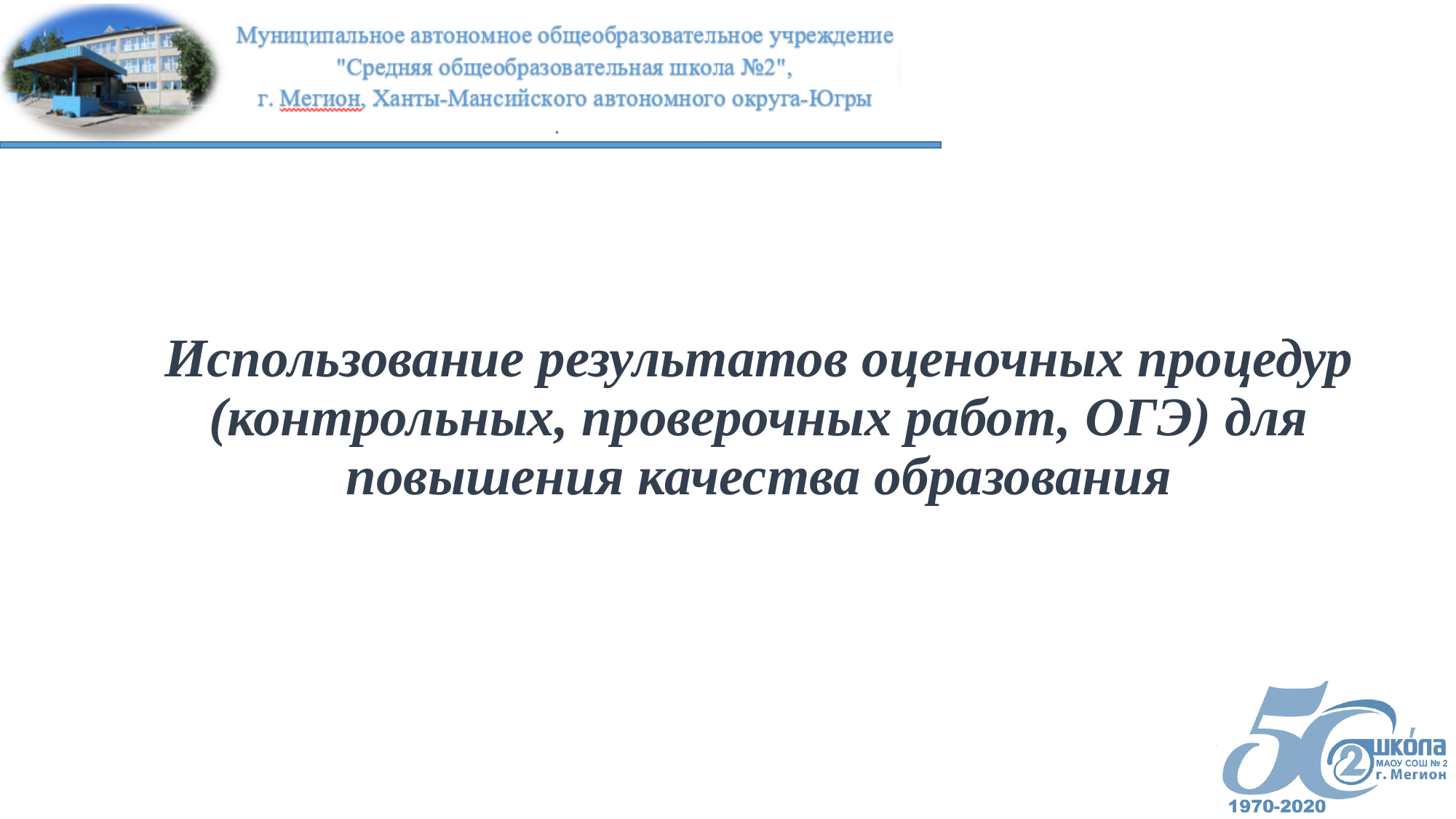

# Использование результатов оценочных процедур (контрольных, проверочных работ, ОГЭ) для повышения качества образования